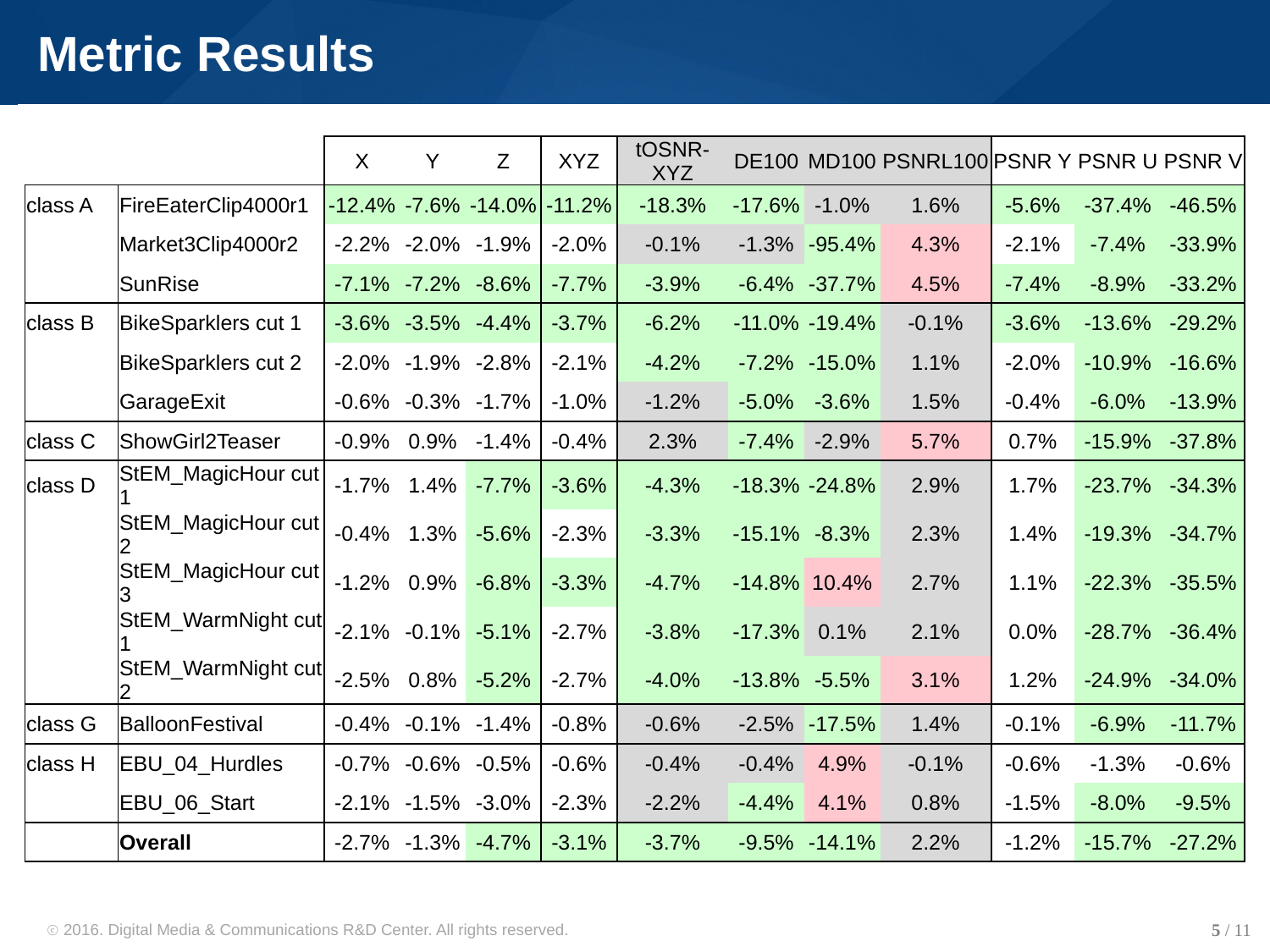

# Metric Results
|  |  | X | Y | Z | XYZ | tOSNR- XYZ | DE100 | MD100 | PSNRL100 | PSNR Y | PSNR U | PSNR V |
| --- | --- | --- | --- | --- | --- | --- | --- | --- | --- | --- | --- | --- |
| class A | FireEaterClip4000r1 | -12.4% | -7.6% | -14.0% | -11.2% | -18.3% | -17.6% | -1.0% | 1.6% | -5.6% | -37.4% | -46.5% |
|  | Market3Clip4000r2 | -2.2% | -2.0% | -1.9% | -2.0% | -0.1% | -1.3% | -95.4% | 4.3% | -2.1% | -7.4% | -33.9% |
|  | SunRise | -7.1% | -7.2% | -8.6% | -7.7% | -3.9% | -6.4% | -37.7% | 4.5% | -7.4% | -8.9% | -33.2% |
| class B | BikeSparklers cut 1 | -3.6% | -3.5% | -4.4% | -3.7% | -6.2% | -11.0% | -19.4% | -0.1% | -3.6% | -13.6% | -29.2% |
|  | BikeSparklers cut 2 | -2.0% | -1.9% | -2.8% | -2.1% | -4.2% | -7.2% | -15.0% | 1.1% | -2.0% | -10.9% | -16.6% |
|  | GarageExit | -0.6% | -0.3% | -1.7% | -1.0% | -1.2% | -5.0% | -3.6% | 1.5% | -0.4% | -6.0% | -13.9% |
| class C | ShowGirl2Teaser | -0.9% | 0.9% | -1.4% | -0.4% | 2.3% | -7.4% | -2.9% | 5.7% | 0.7% | -15.9% | -37.8% |
| class D | StEM\_MagicHour cut 1 | -1.7% | 1.4% | -7.7% | -3.6% | -4.3% | -18.3% | -24.8% | 2.9% | 1.7% | -23.7% | -34.3% |
|  | StEM\_MagicHour cut 2 | -0.4% | 1.3% | -5.6% | -2.3% | -3.3% | -15.1% | -8.3% | 2.3% | 1.4% | -19.3% | -34.7% |
|  | StEM\_MagicHour cut 3 | -1.2% | 0.9% | -6.8% | -3.3% | -4.7% | -14.8% | 10.4% | 2.7% | 1.1% | -22.3% | -35.5% |
|  | StEM\_WarmNight cut 1 | -2.1% | -0.1% | -5.1% | -2.7% | -3.8% | -17.3% | 0.1% | 2.1% | 0.0% | -28.7% | -36.4% |
|  | StEM\_WarmNight cut 2 | -2.5% | 0.8% | -5.2% | -2.7% | -4.0% | -13.8% | -5.5% | 3.1% | 1.2% | -24.9% | -34.0% |
| class G | BalloonFestival | -0.4% | -0.1% | -1.4% | -0.8% | -0.6% | -2.5% | -17.5% | 1.4% | -0.1% | -6.9% | -11.7% |
| class H | EBU\_04\_Hurdles | -0.7% | -0.6% | -0.5% | -0.6% | -0.4% | -0.4% | 4.9% | -0.1% | -0.6% | -1.3% | -0.6% |
|  | EBU\_06\_Start | -2.1% | -1.5% | -3.0% | -2.3% | -2.2% | -4.4% | 4.1% | 0.8% | -1.5% | -8.0% | -9.5% |
|  | Overall | -2.7% | -1.3% | -4.7% | -3.1% | -3.7% | -9.5% | -14.1% | 2.2% | -1.2% | -15.7% | -27.2% |
5 / 11